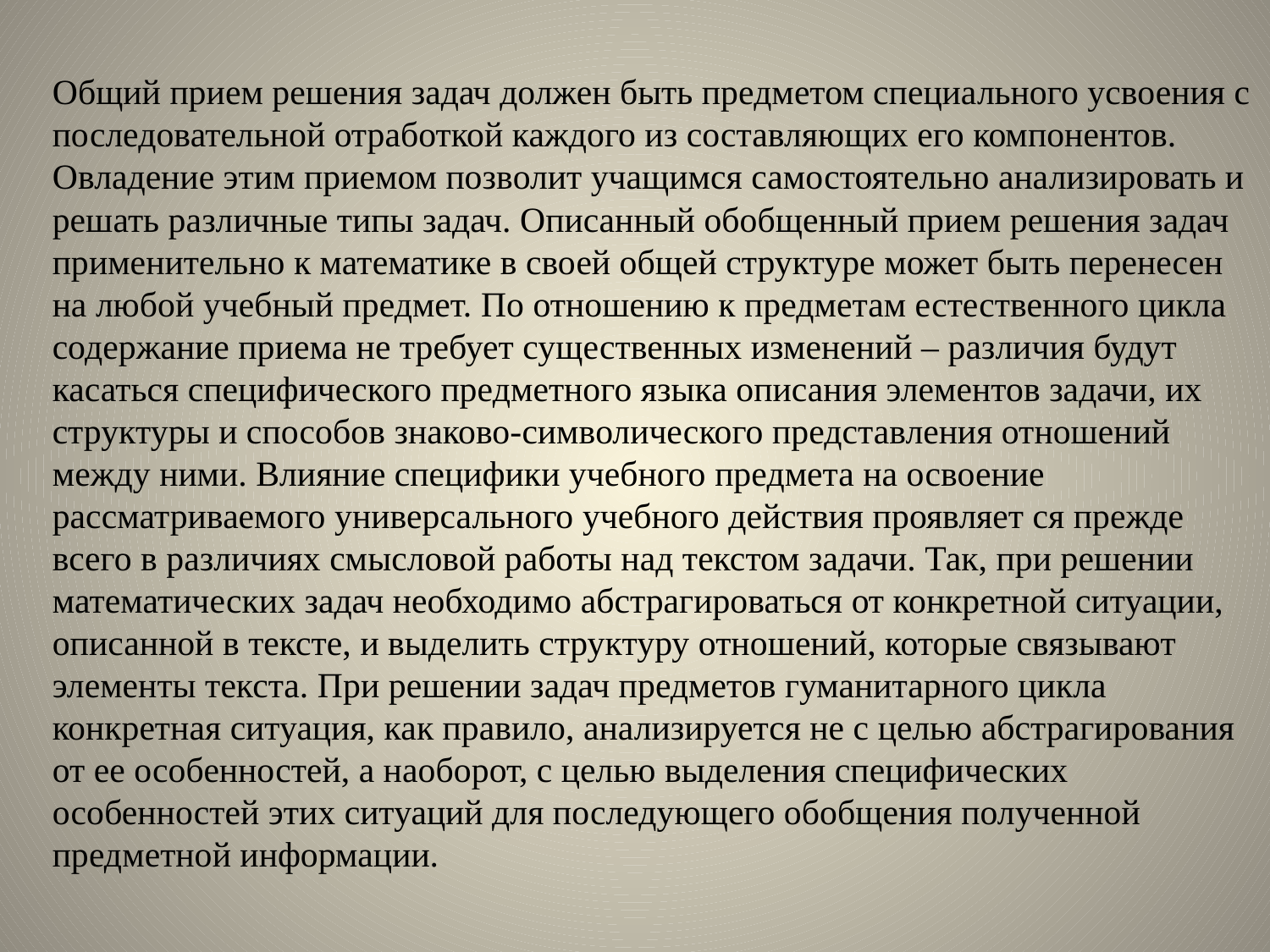

Общий прием решения задач должен быть предметом специального усвоения с последовательной отработкой каждого из составляющих его компонентов. Овладение этим приемом позволит учащимся самостоятельно анализировать и решать различные типы задач. Описанный обобщенный прием решения задач применительно к математике в своей общей структуре может быть перенесен на любой учебный предмет. По отношению к предметам естественного цикла содержание приема не требует существенных изменений – различия будут касаться специфического предметного языка описания элементов задачи, их структуры и способов знаково-символического представления отношений между ними. Влияние специфики учебного предмета на освоение рассматриваемого универсального учебного действия проявляет ся прежде всего в различиях смысловой работы над текстом задачи. Так, при решении математических задач необходимо абстрагироваться от конкретной ситуации, описанной в тексте, и выделить структуру отношений, которые связывают элементы текста. При решении задач предметов гуманитарного цикла конкретная ситуация, как правило, анализируется не с целью абстрагирования от ее особенностей, а наоборот, с целью выделения специфических особенностей этих ситуаций для последующего обобщения полученной предметной информации.